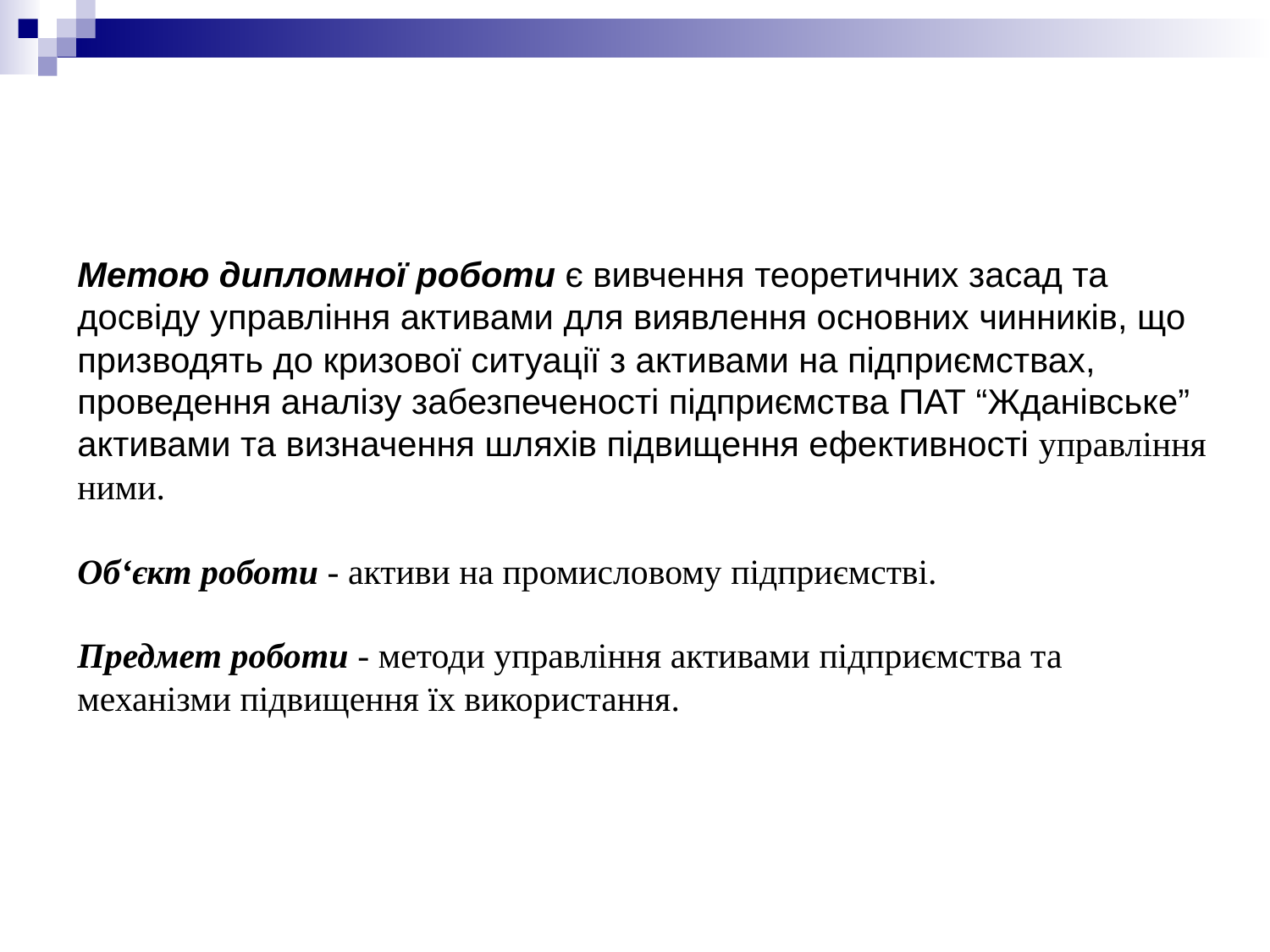

Метою дипломної роботи є вивчення теоретичних засад та досвіду управління активами для виявлення основних чинників, що призводять до кризової ситуації з активами на підприємствах, проведення аналізу забезпеченості підприємства ПАТ “Жданівське” активами та визначення шляхів підвищення ефективності управління ними.

Об‘єкт роботи - активи на промисловому підприємстві.

Предмет роботи - методи управління активами підприємства та механізми підвищення їх використання.